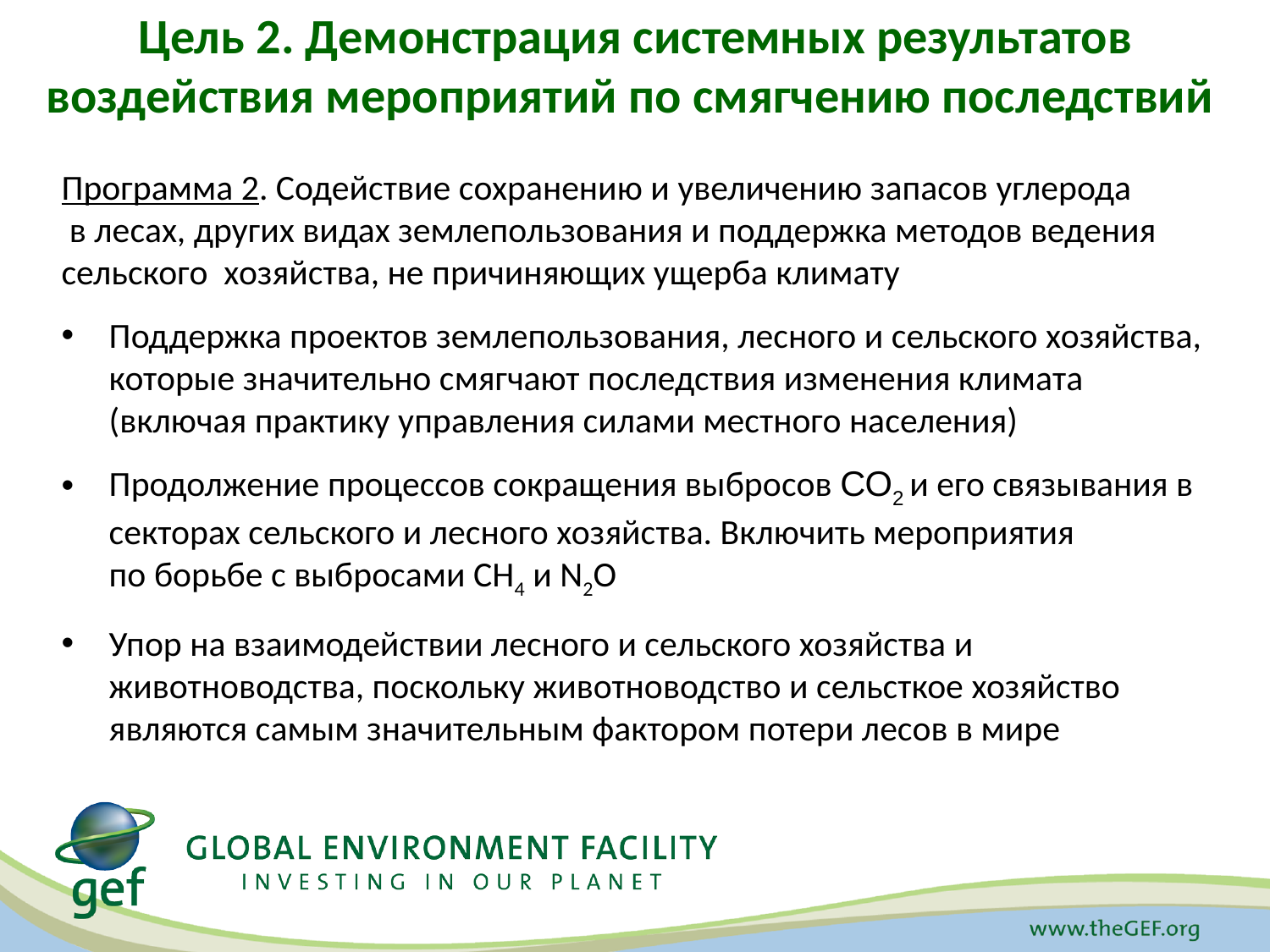

# Цель 2. Демонстрация системных результатов воздействия мероприятий по смягчению последствий
Программа 2. Содействие сохранению и увеличению запасов углерода
 в лесах, других видах землепользования и поддержка методов ведения сельского  хозяйства, не причиняющих ущерба климату
Поддержка проектов землепользования, лесного и сельского хозяйства, которые значительно смягчают последствия изменения климата (включая практику управления силами местного населения)
Продолжение процессов сокращения выбросов СО2 и его связывания в секторах сельского и лесного хозяйства. Включить мероприятия
по борьбе с выбросами СН4 и N2O
Упор на взаимодействии лесного и сельского хозяйства и животноводства, поскольку животноводство и сельсткое хозяйство являются самым значительным фактором потери лесов в мире